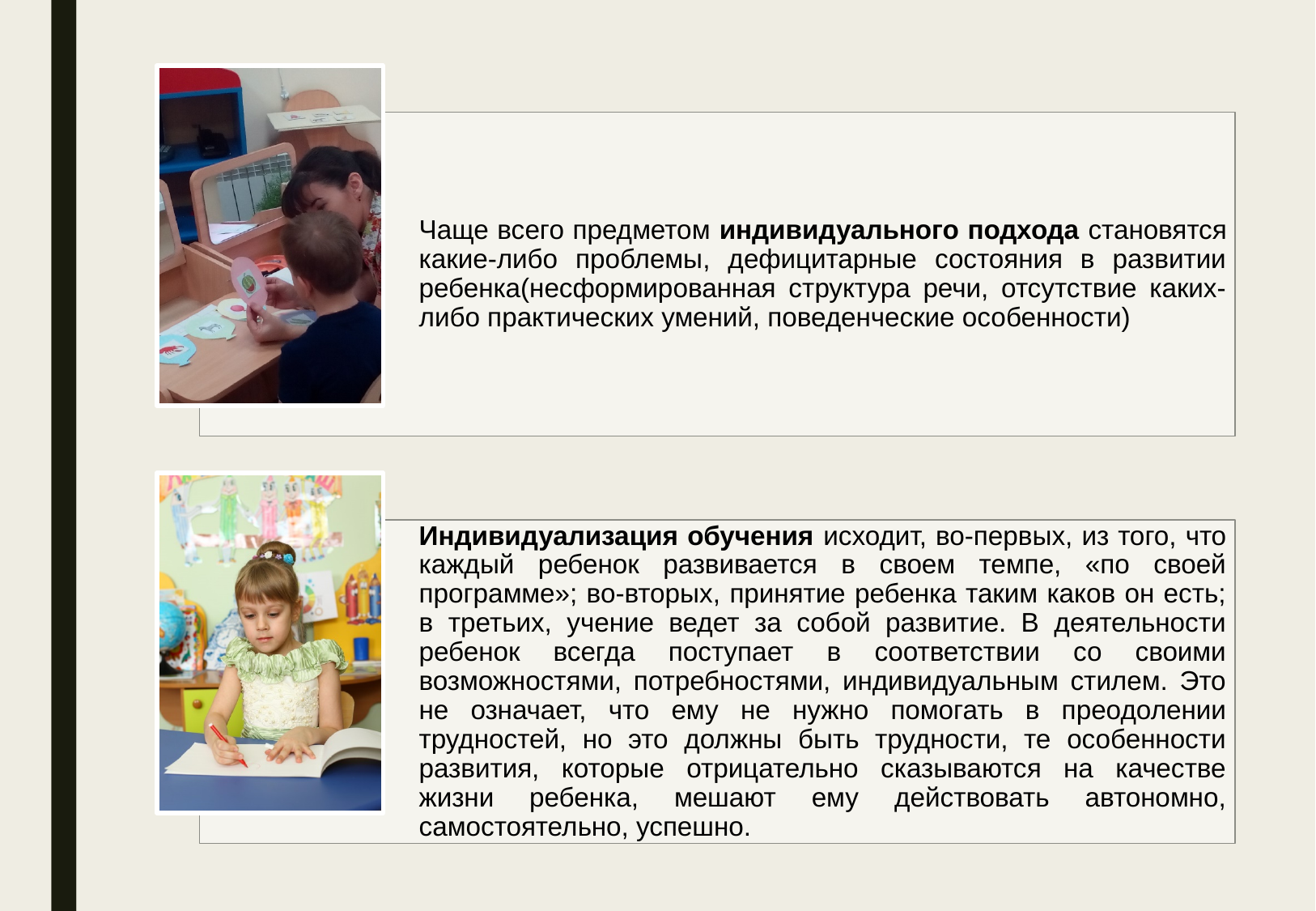

Чаще всего предметом индивидуального подхода становятся какие-либо проблемы, дефицитарные состояния в развитии ребенка(несформированная структура речи, отсутствие каких-либо практических умений, поведенческие особенности)
Индивидуализация обучения исходит, во-первых, из того, что каждый ребенок развивается в своем темпе, «по своей программе»; во-вторых, принятие ребенка таким каков он есть; в третьих, учение ведет за собой развитие. В деятельности ребенок всегда поступает в соответствии со своими возможностями, потребностями, индивидуальным стилем. Это не означает, что ему не нужно помогать в преодолении трудностей, но это должны быть трудности, те особенности развития, которые отрицательно сказываются на качестве жизни ребенка, мешают ему действовать автономно, самостоятельно, успешно.